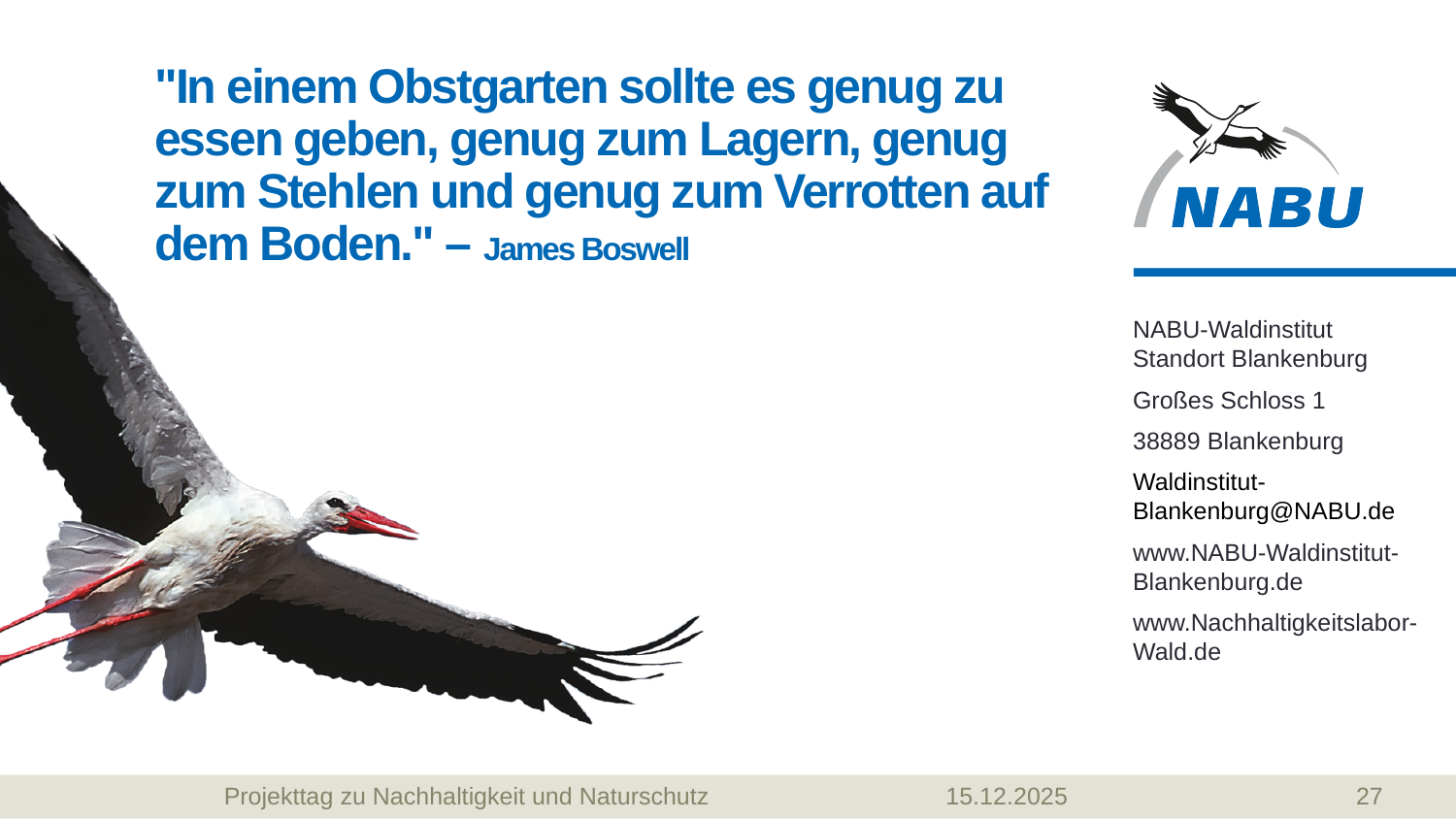

# "In einem Obstgarten sollte es genug zu essen geben, genug zum Lagern, genug zum Stehlen und genug zum Verrotten auf dem Boden." – James Boswell
NABU-Waldinstitut Standort Blankenburg
Großes Schloss 1
38889 Blankenburg
Waldinstitut-Blankenburg@NABU.de
www.NABU-Waldinstitut-Blankenburg.de
www.Nachhaltigkeitslabor-Wald.de
Projekttag zu Nachhaltigkeit und Naturschutz
15.12.2025
27